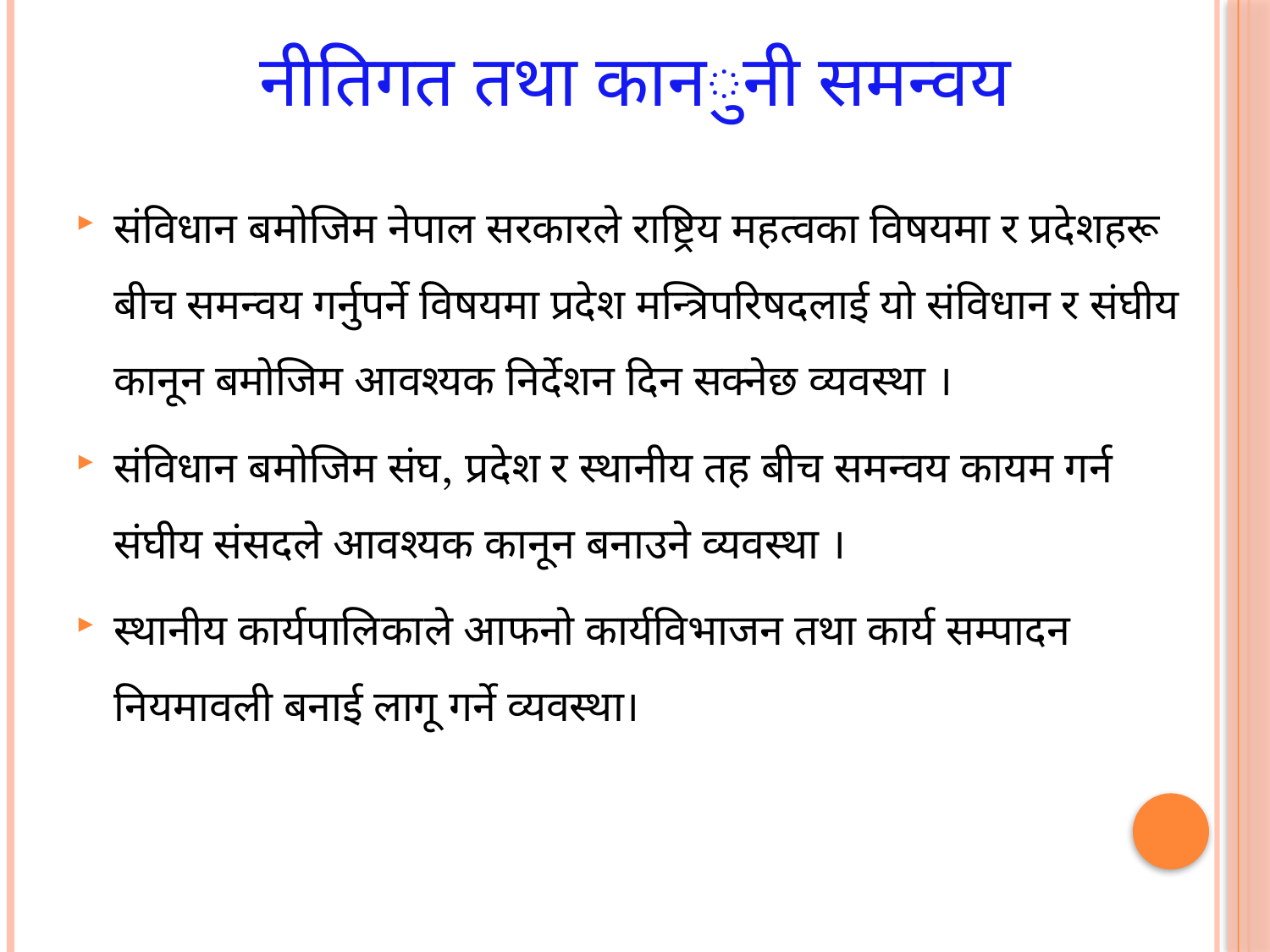

# नीतिगत तथा कानुनी समन्वय
संविधान बमोजिम नेपाल सरकारले राष्ट्रिय महत्वका विषयमा र प्रदेशहरू बीच समन्वय गर्नुपर्ने विषयमा प्रदेश मन्त्रिपरिषदलाई यो संविधान र संघीय कानून बमोजिम आवश्यक निर्देशन दिन सक्नेछ व्यवस्था ।
संविधान बमोजिम संघ, प्रदेश र स्थानीय तह बीच समन्वय कायम गर्न संघीय संसदले आवश्यक कानून बनाउने व्यवस्था ।
स्थानीय कार्यपालिकाले आफनो कार्यविभाजन तथा कार्य सम्पादन नियमावली बनाई लागू गर्ने व्यवस्था।